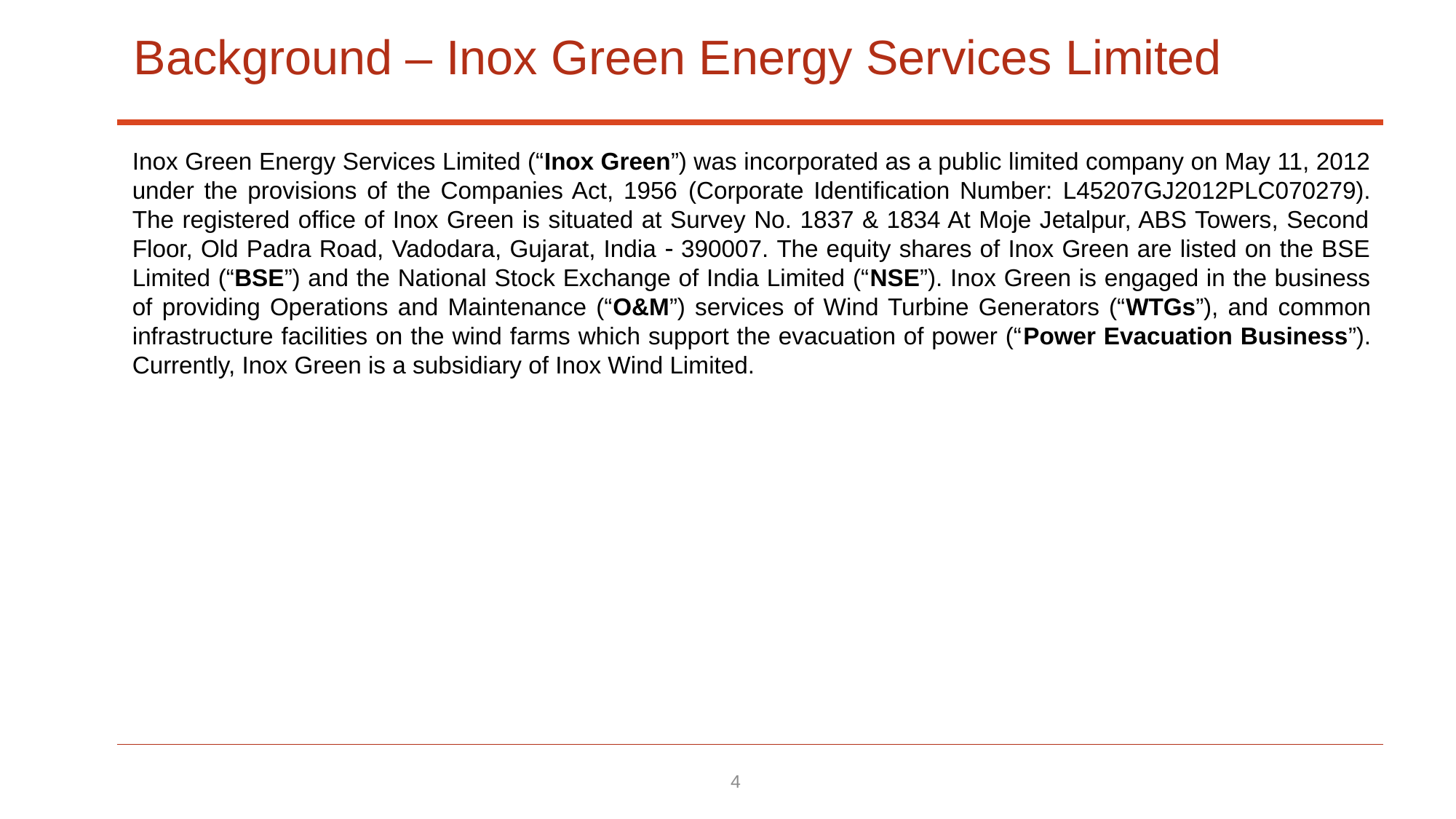

# Background – Inox Green Energy Services Limited
Inox Green Energy Services Limited (“Inox Green”) was incorporated as a public limited company on May 11, 2012 under the provisions of the Companies Act, 1956 (Corporate Identification Number: L45207GJ2012PLC070279). The registered office of Inox Green is situated at Survey No. 1837 & 1834 At Moje Jetalpur, ABS Towers, Second Floor, Old Padra Road, Vadodara, Gujarat, India − 390007. The equity shares of Inox Green are listed on the BSE Limited (“BSE”) and the National Stock Exchange of India Limited (“NSE”). Inox Green is engaged in the business of providing Operations and Maintenance (“O&M”) services of Wind Turbine Generators (“WTGs”), and common infrastructure facilities on the wind farms which support the evacuation of power (“Power Evacuation Business”). Currently, Inox Green is a subsidiary of Inox Wind Limited.
4